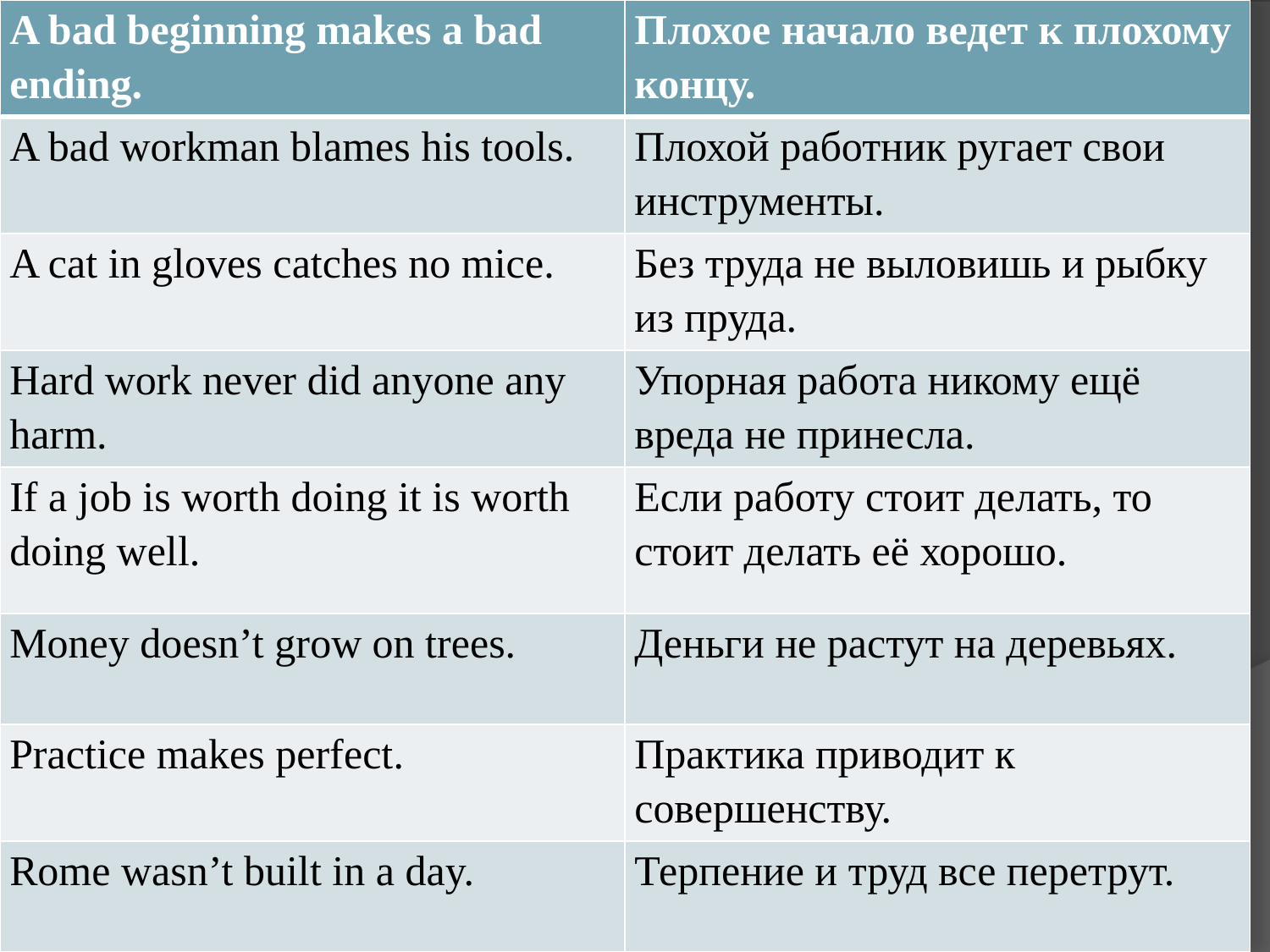

| A bad beginning makes a bad ending. | Плохое начало ведет к плохому концу. |
| --- | --- |
| A bad workman blames his tools. | Плохой работник ругает свои инструменты. |
| A cat in gloves catches no mice. | Без труда не выловишь и рыбку из пруда. |
| Hard work never did anyone any harm. | Упорная работа никому ещё вреда не принесла. |
| If a job is worth doing it is worth doing well. | Если работу стоит делать, то стоит делать её хорошо. |
| Money doesn’t grow on trees. | Деньги не растут на деревьях. |
| Practice makes perfect. | Практика приводит к совершенству. |
| Rome wasn’t built in a day. | Терпение и труд все перетрут. |
#